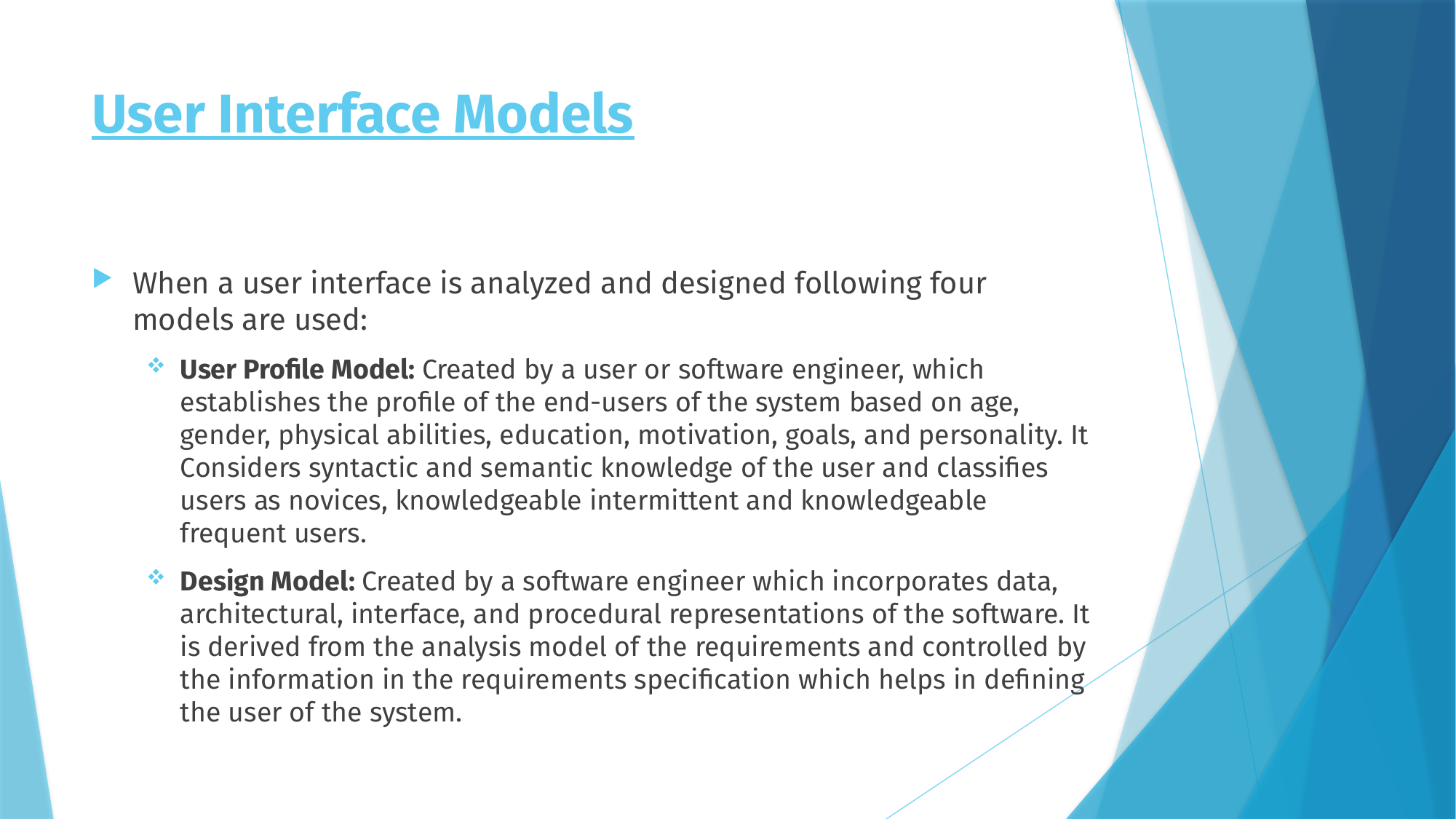

# User Interface Models
When a user interface is analyzed and designed following four models are used:
User Profile Model: Created by a user or software engineer, which establishes the profile of the end-users of the system based on age, gender, physical abilities, education, motivation, goals, and personality. It Considers syntactic and semantic knowledge of the user and classifies users as novices, knowledgeable intermittent and knowledgeable frequent users.
Design Model: Created by a software engineer which incorporates data, architectural, interface, and procedural representations of the software. It is derived from the analysis model of the requirements and controlled by the information in the requirements specification which helps in defining the user of the system.